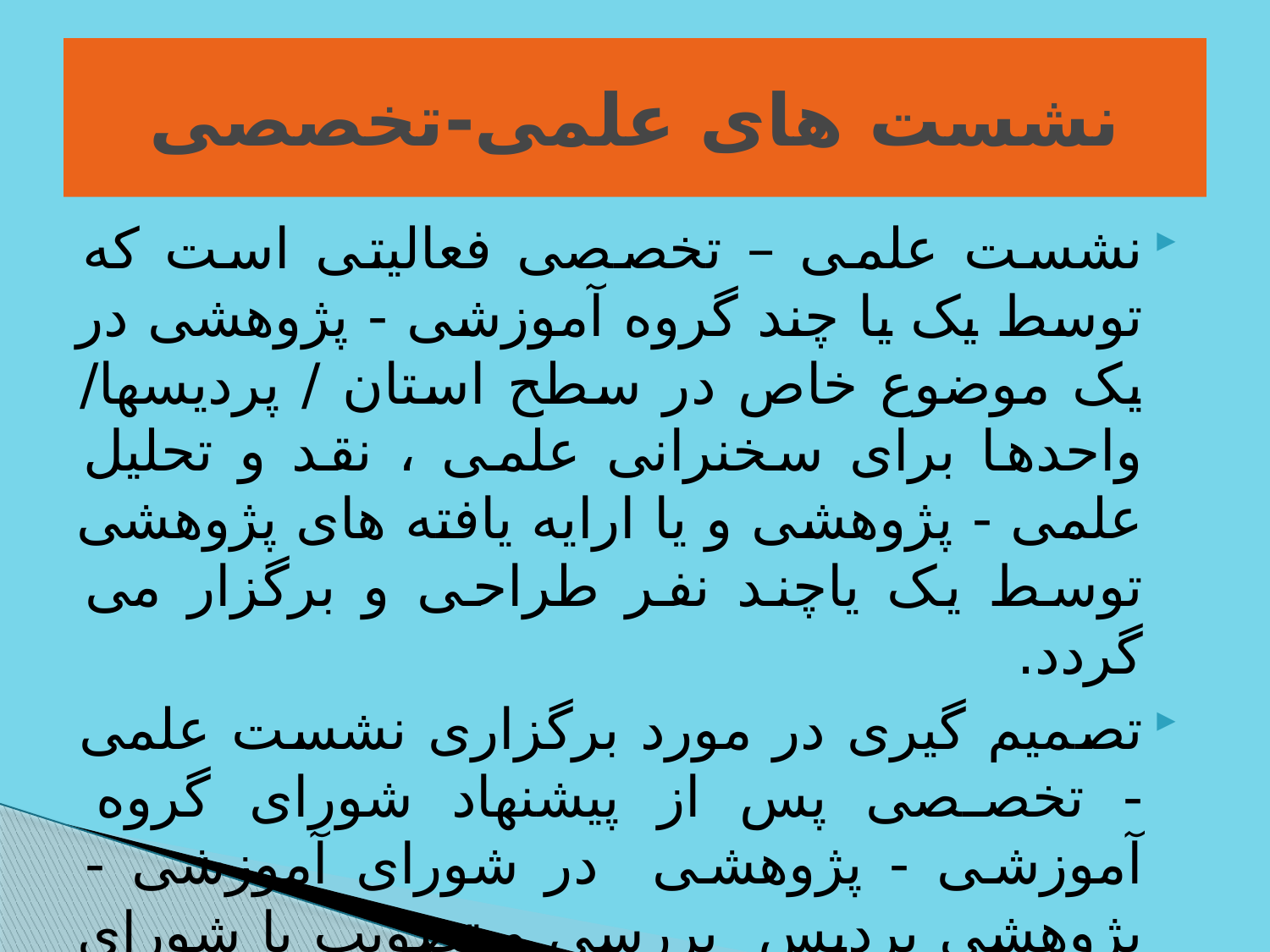

# نشست های علمی-تخصصی
نشست علمی – تخصصی فعالیتی است كه توسط یک یا چند گروه آموزشی - پژوهشی در یک موضوع خاص در سطح استان / پردیسها/ واحدها برای سخنرانی علمی ، نقد و تحلیل علمی - پژوهشی و یا ارایه یافته های پژوهشی توسط یک یاچند نفر طراحی و برگزار می گردد.
تصمیم گیری در مورد برگزاری نشست علمی - تخصصی پس از پیشنهاد شورای گروه آموزشی - پژوهشی  در شورای آموزشی - پژوهشی پردیس  بررسی و تصویب با شورای پژوهشی استان است.